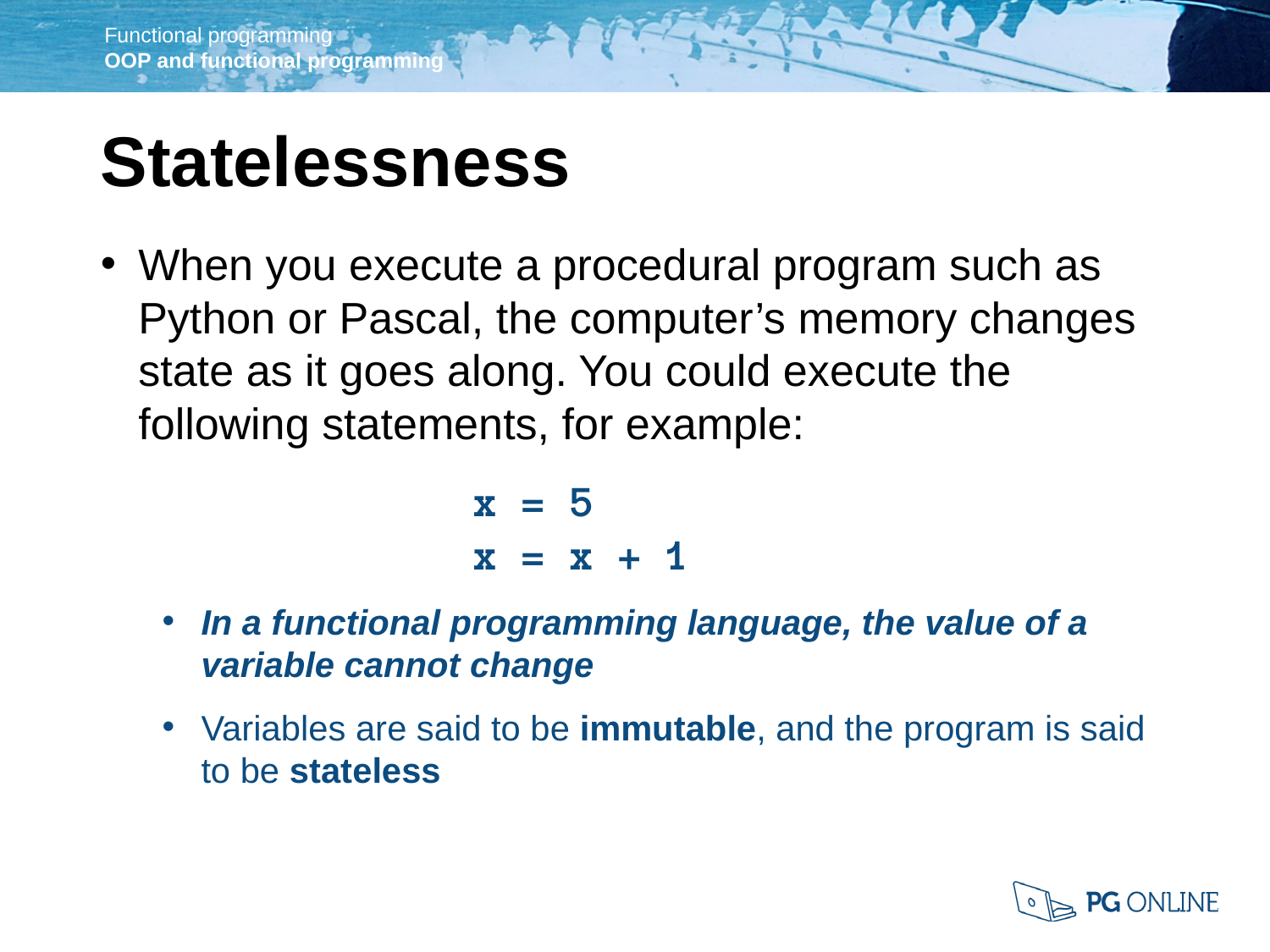

Statelessness
When you execute a procedural program such as Python or Pascal, the computer’s memory changes state as it goes along. You could execute the following statements, for example:
x = 5
x = x + 1
In a functional programming language, the value of a variable cannot change
Variables are said to be immutable, and the program is said to be stateless